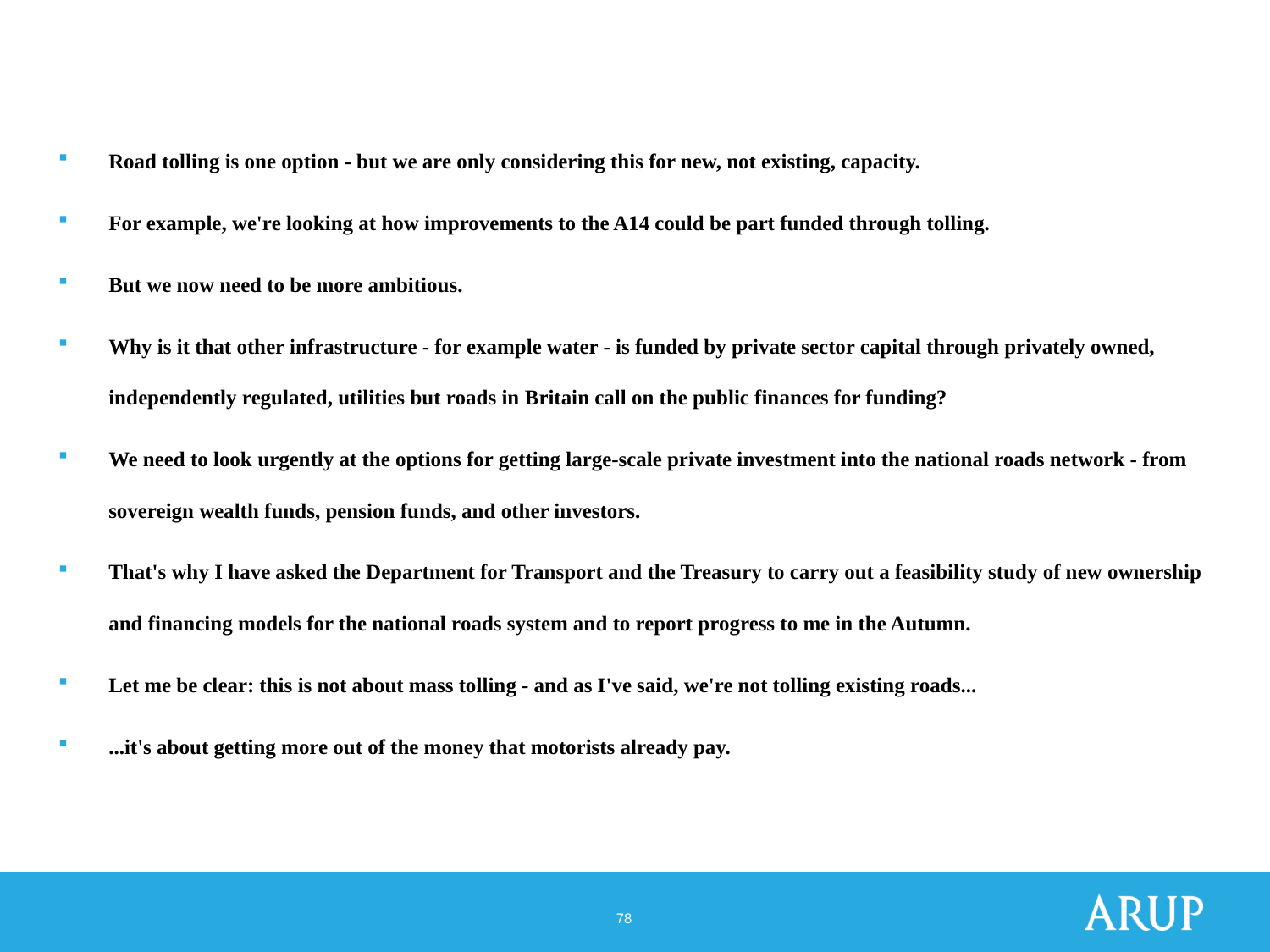

#
Road tolling is one option - but we are only considering this for new, not existing, capacity.
For example, we're looking at how improvements to the A14 could be part funded through tolling.
But we now need to be more ambitious.
Why is it that other infrastructure - for example water - is funded by private sector capital through privately owned, independently regulated, utilities but roads in Britain call on the public finances for funding?
We need to look urgently at the options for getting large-scale private investment into the national roads network - from sovereign wealth funds, pension funds, and other investors.
That's why I have asked the Department for Transport and the Treasury to carry out a feasibility study of new ownership and financing models for the national roads system and to report progress to me in the Autumn.
Let me be clear: this is not about mass tolling - and as I've said, we're not tolling existing roads...
...it's about getting more out of the money that motorists already pay.